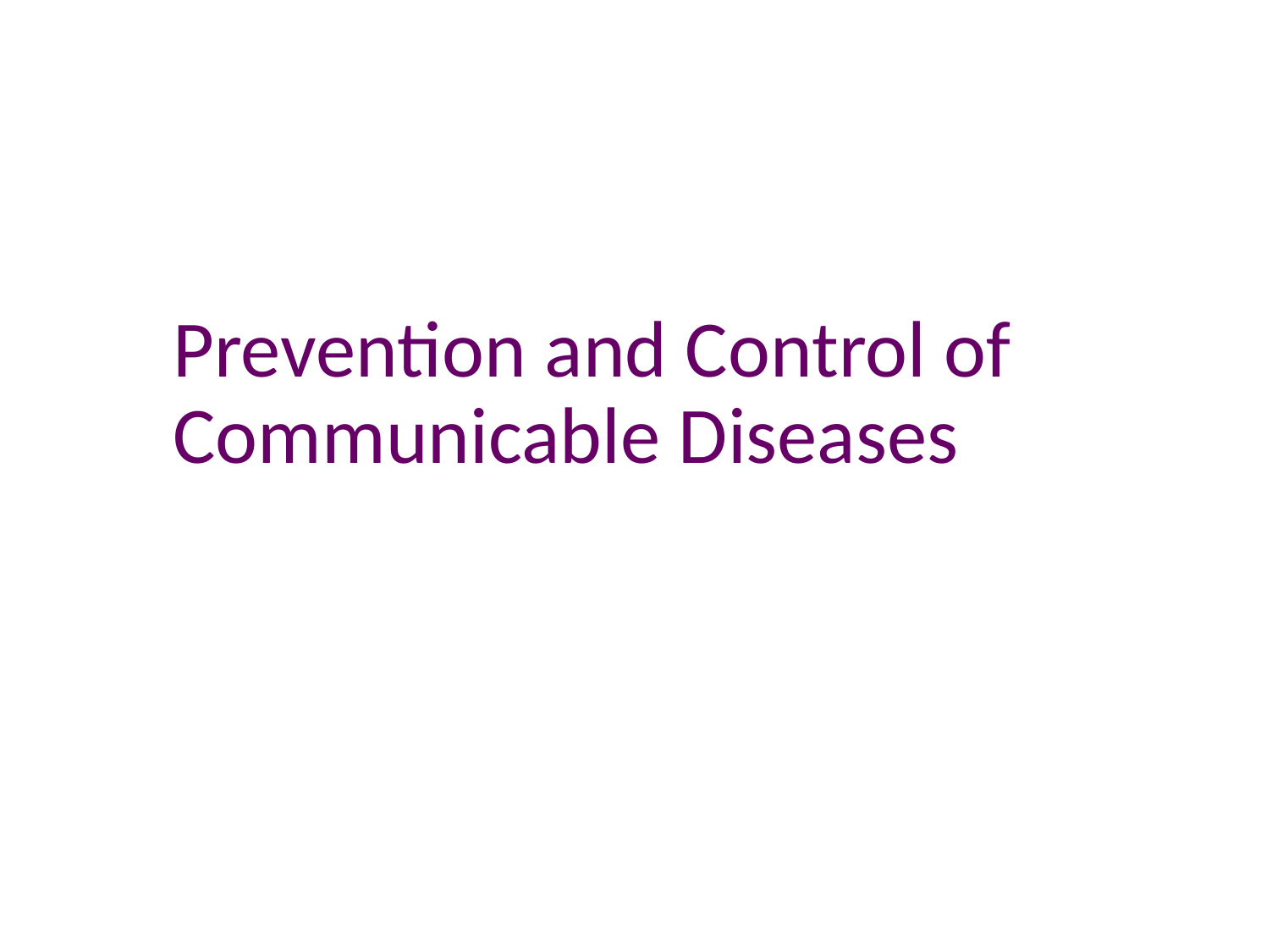

# Prevention and Control of Communicable Diseases